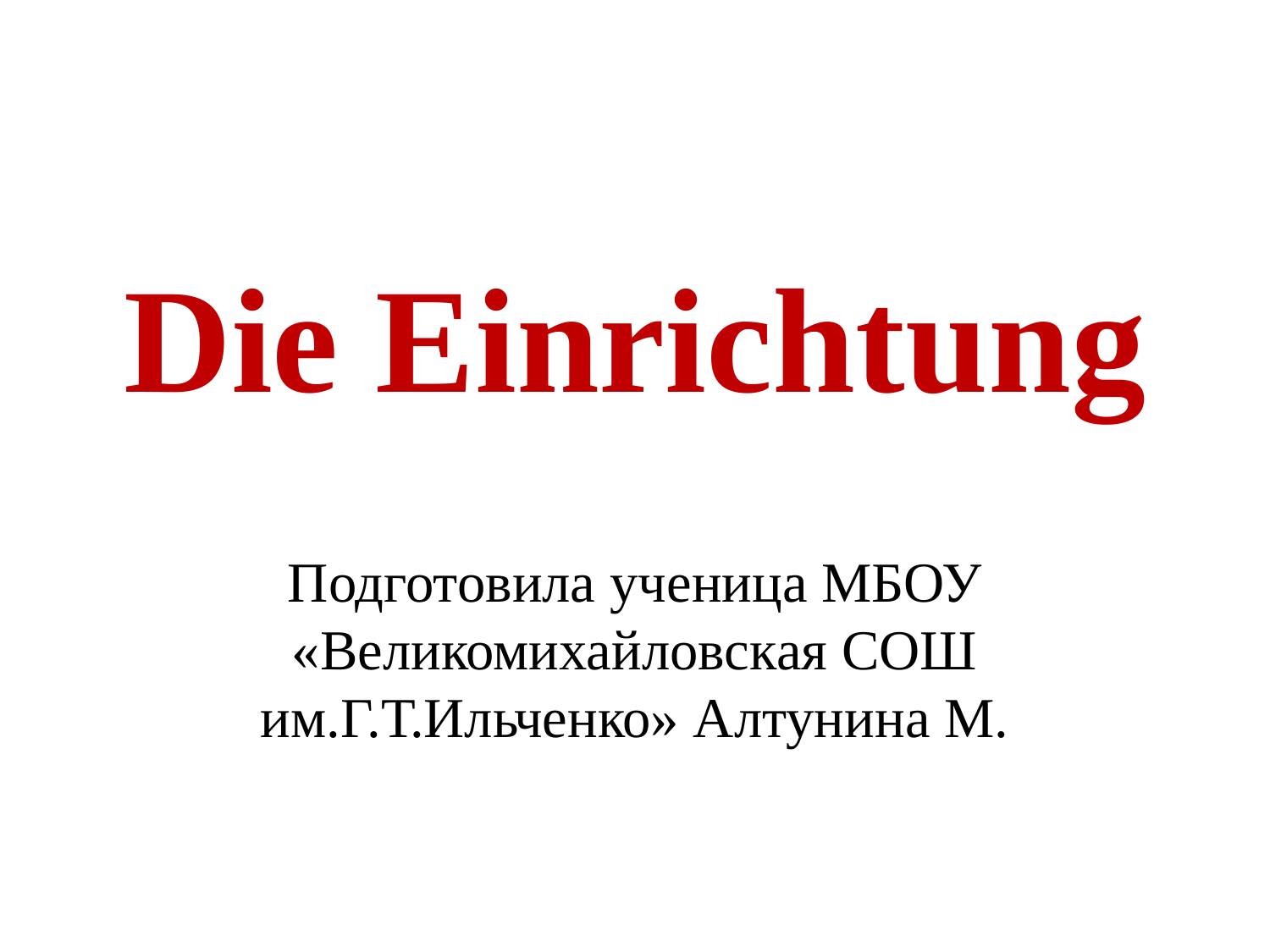

# Die Einrichtung
Подготовила ученица МБОУ «Великомихайловская СОШ им.Г.Т.Ильченко» Алтунина М.